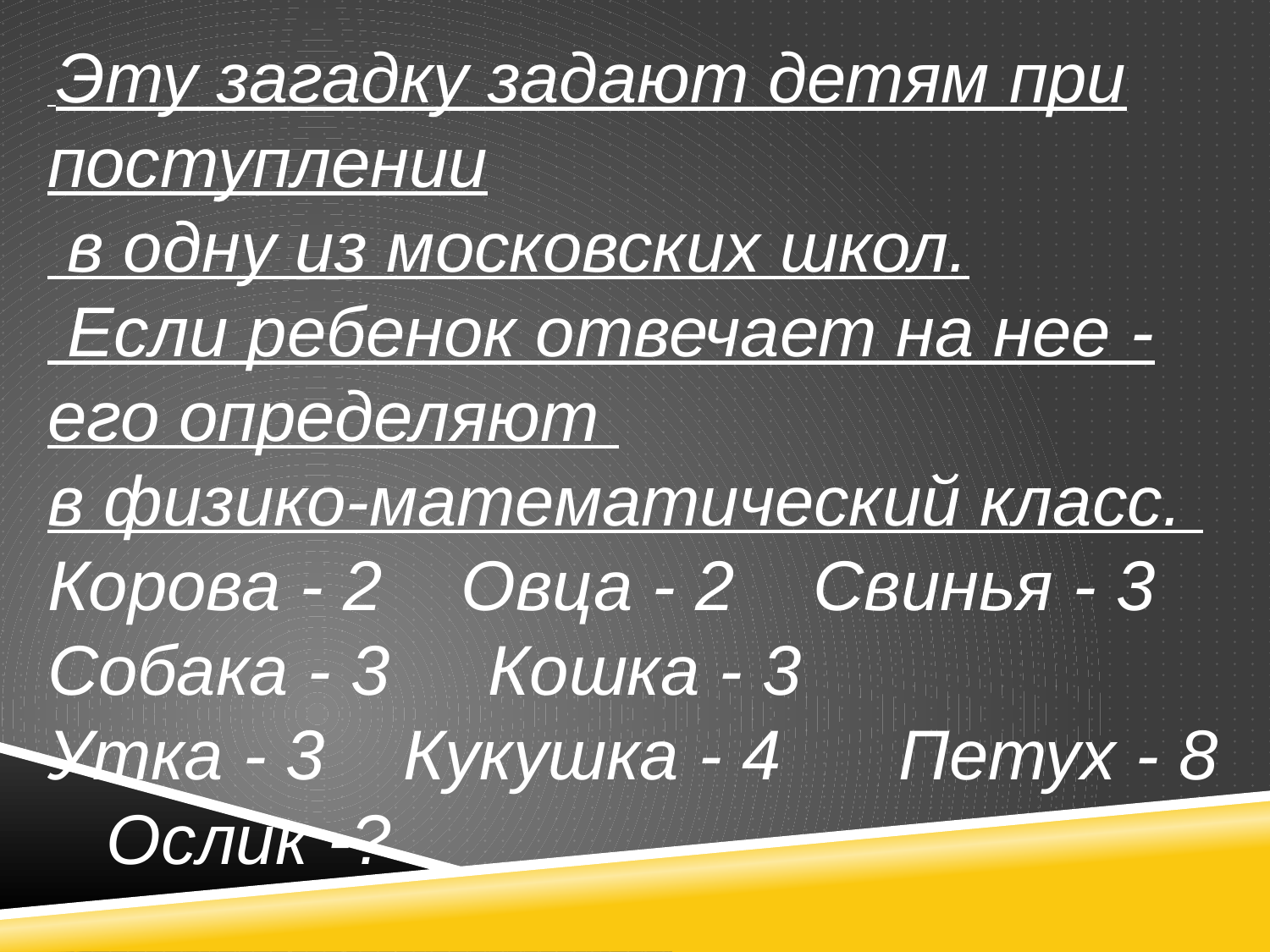

Эту загадку задают детям при поступлении
 в одну из московских школ.
 Если ребенок отвечает на нее - его определяют
в физико-математический класс.
Корова - 2    Овца - 2    Свинья - 3    Собака - 3     Кошка - 3
Утка - 3    Кукушка - 4      Петух - 8    Ослик -?